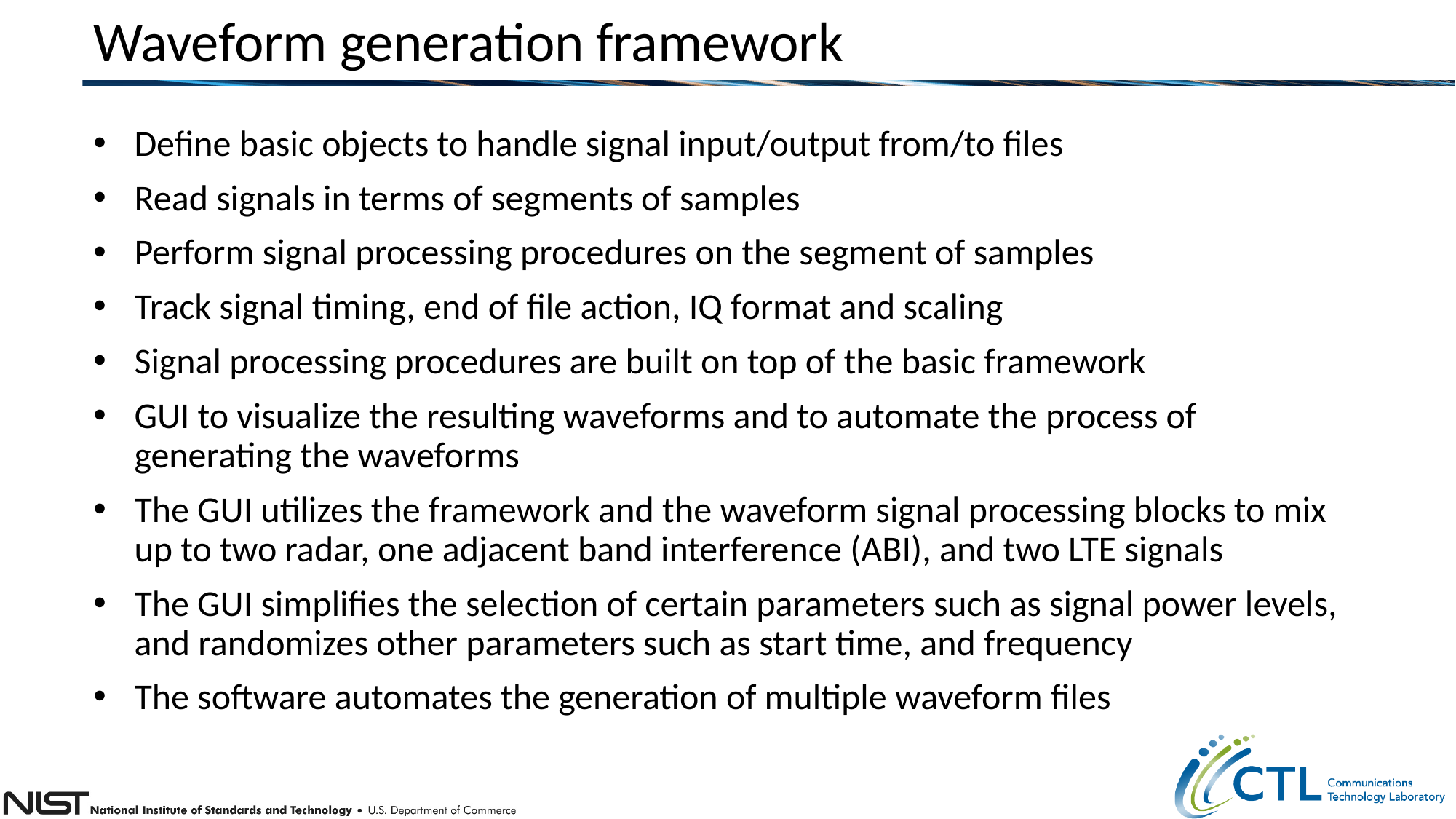

# Waveform generation framework
Define basic objects to handle signal input/output from/to files
Read signals in terms of segments of samples
Perform signal processing procedures on the segment of samples
Track signal timing, end of file action, IQ format and scaling
Signal processing procedures are built on top of the basic framework
GUI to visualize the resulting waveforms and to automate the process of generating the waveforms
The GUI utilizes the framework and the waveform signal processing blocks to mix up to two radar, one adjacent band interference (ABI), and two LTE signals
The GUI simplifies the selection of certain parameters such as signal power levels, and randomizes other parameters such as start time, and frequency
The software automates the generation of multiple waveform files